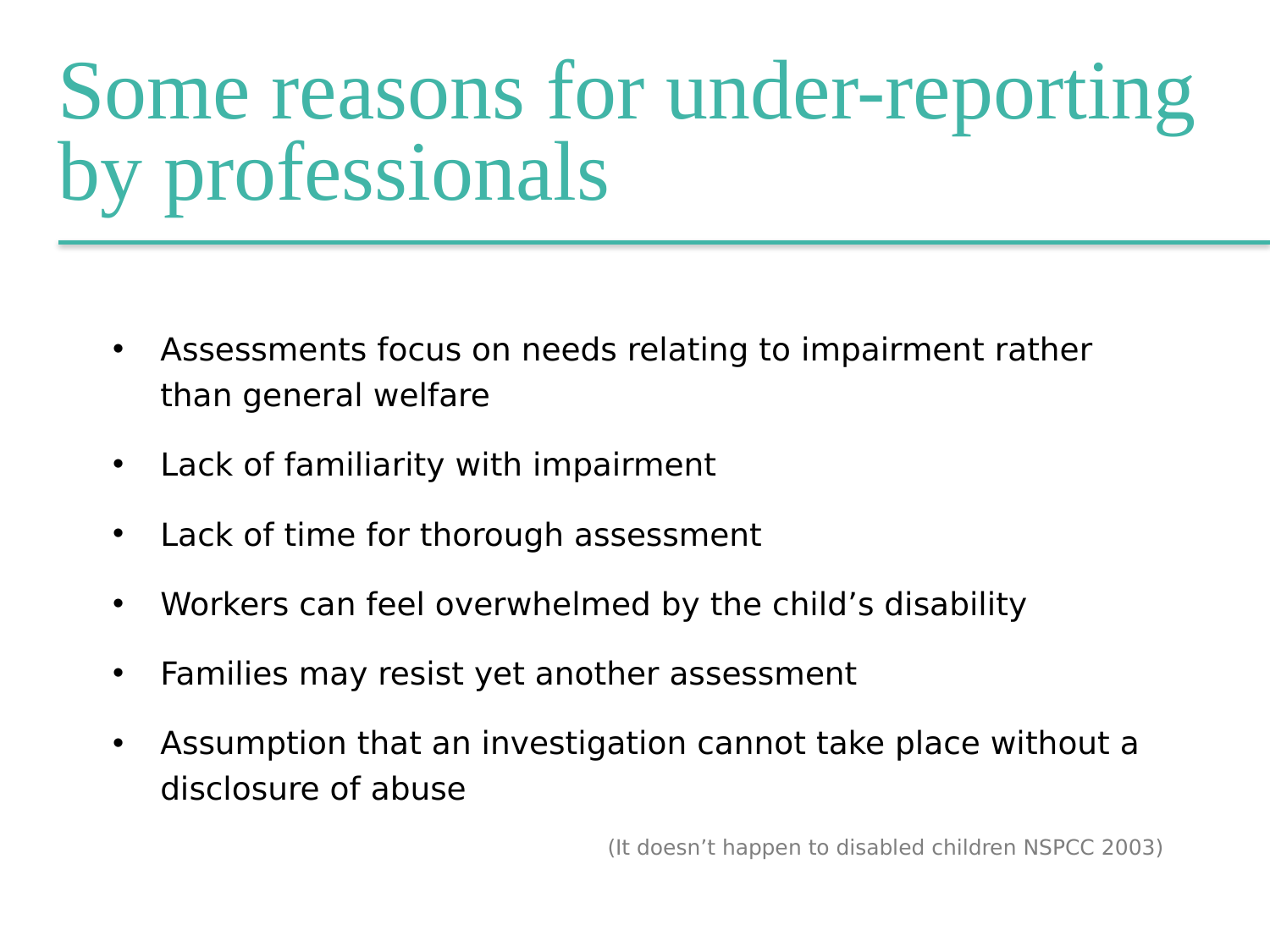

Some reasons for under-reporting by professionals
Assessments focus on needs relating to impairment rather than general welfare
Lack of familiarity with impairment
Lack of time for thorough assessment
Workers can feel overwhelmed by the child’s disability
Families may resist yet another assessment
Assumption that an investigation cannot take place without a disclosure of abuse
(It doesn’t happen to disabled children NSPCC 2003)